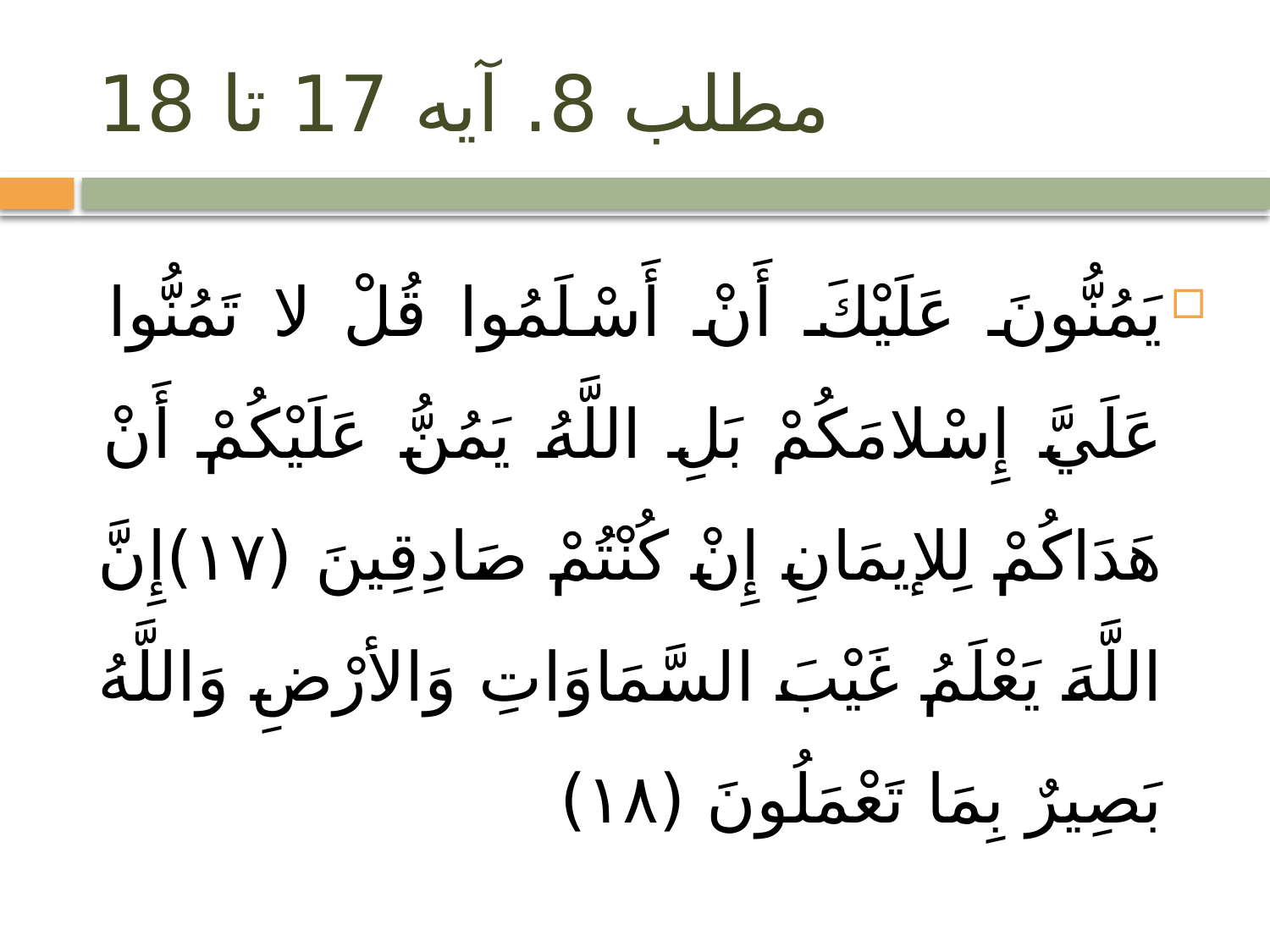

# مطلب 8. آیه 17 تا 18
يَمُنُّونَ عَلَيْكَ أَنْ أَسْلَمُوا قُلْ لا تَمُنُّوا عَلَيَّ إِسْلامَكُمْ بَلِ اللَّهُ يَمُنُّ عَلَيْكُمْ أَنْ هَدَاكُمْ لِلإيمَانِ إِنْ كُنْتُمْ صَادِقِينَ (١٧)إِنَّ اللَّهَ يَعْلَمُ غَيْبَ السَّمَاوَاتِ وَالأرْضِ وَاللَّهُ بَصِيرٌ بِمَا تَعْمَلُونَ (١٨)